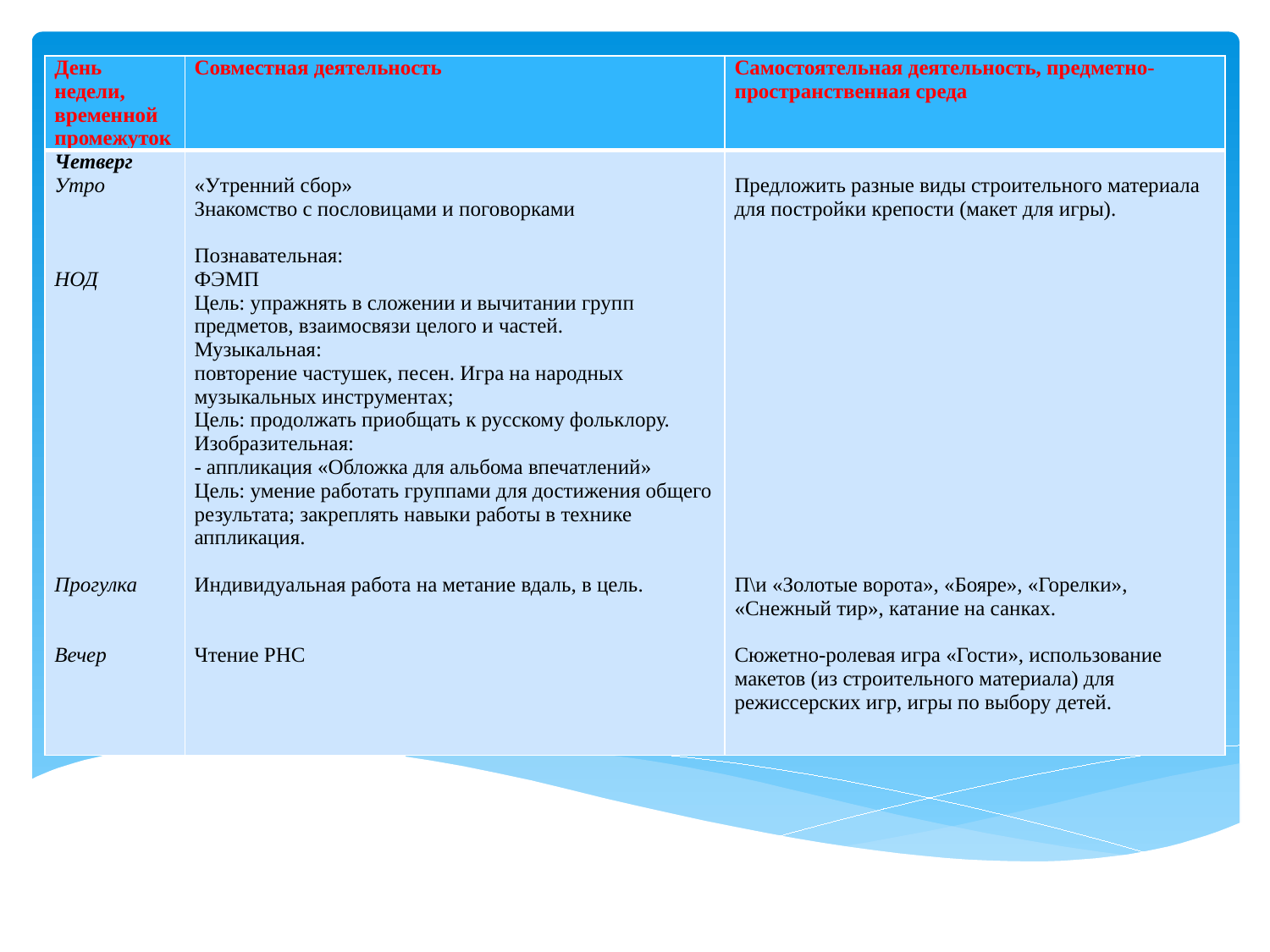

| День недели, временной промежуток | Совместная деятельность | Самостоятельная деятельность, предметно-пространственная среда |
| --- | --- | --- |
| Четверг Утро       НОД                         Прогулка   Вечер | «Утренний сбор» Знакомство с пословицами и поговорками   Познавательная: ФЭМП Цель: упражнять в сложении и вычитании групп предметов, взаимосвязи целого и частей. Музыкальная: повторение частушек, песен. Игра на народных музыкальных инструментах; Цель: продолжать приобщать к русскому фольклору. Изобразительная: - аппликация «Обложка для альбома впечатлений» Цель: умение работать группами для достижения общего результата; закреплять навыки работы в технике аппликация.   Индивидуальная работа на метание вдаль, в цель.     Чтение РНС | Предложить разные виды строительного материала для постройки крепости (макет для игры).                               П\и «Золотые ворота», «Бояре», «Горелки», «Снежный тир», катание на санках.   Сюжетно-ролевая игра «Гости», использование макетов (из строительного материала) для режиссерских игр, игры по выбору детей. |